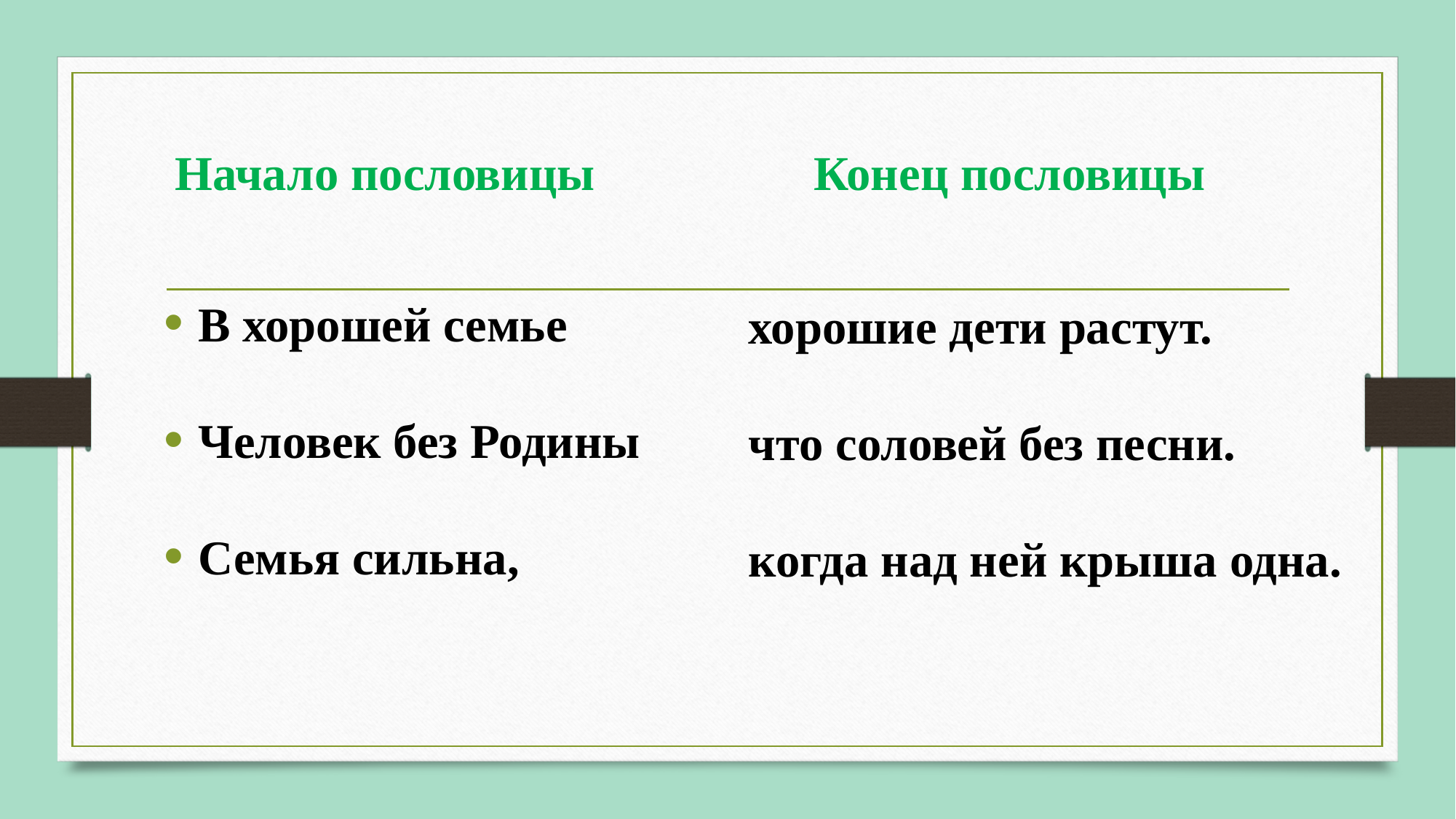

Начало пословицы
Конец пословицы
В хорошей семье

Человек без Родины

Семья сильна,

хорошие дети растут.

что соловей без песни.

когда над ней крыша одна.